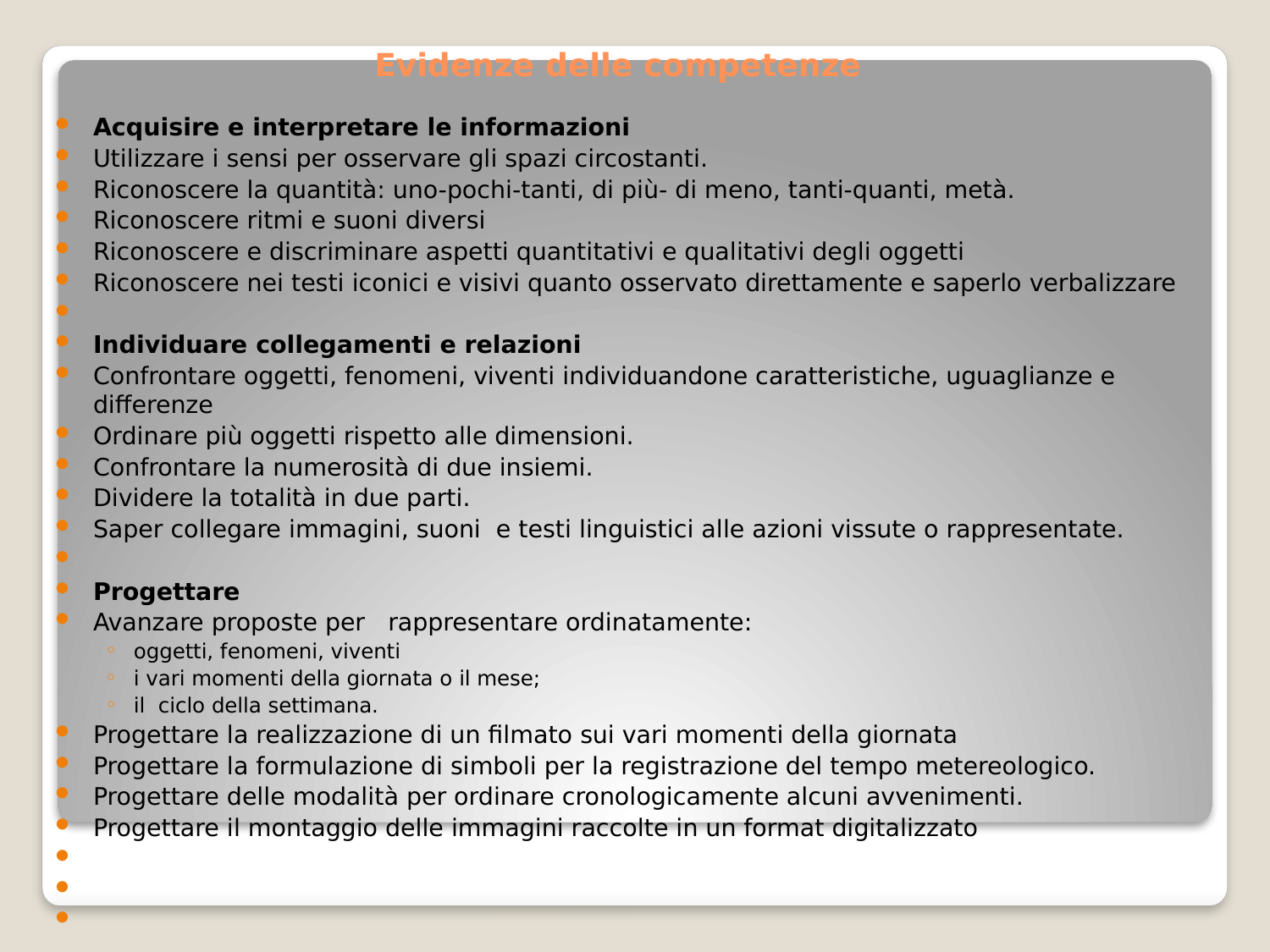

# Evidenze delle competenze
Acquisire e interpretare le informazioni
Utilizzare i sensi per osservare gli spazi circostanti.
Riconoscere la quantità: uno-pochi-tanti, di più- di meno, tanti-quanti, metà.
Riconoscere ritmi e suoni diversi
Riconoscere e discriminare aspetti quantitativi e qualitativi degli oggetti
Riconoscere nei testi iconici e visivi quanto osservato direttamente e saperlo verbalizzare

Individuare collegamenti e relazioni
Confrontare oggetti, fenomeni, viventi individuandone caratteristiche, uguaglianze e differenze
Ordinare più oggetti rispetto alle dimensioni.
Confrontare la numerosità di due insiemi.
Dividere la totalità in due parti.
Saper collegare immagini, suoni  e testi linguistici alle azioni vissute o rappresentate.

Progettare
Avanzare proposte per   rappresentare ordinatamente:
oggetti, fenomeni, viventi
i vari momenti della giornata o il mese;
il  ciclo della settimana.
Progettare la realizzazione di un filmato sui vari momenti della giornata
Progettare la formulazione di simboli per la registrazione del tempo metereologico.
Progettare delle modalità per ordinare cronologicamente alcuni avvenimenti.
Progettare il montaggio delle immagini raccolte in un format digitalizzato